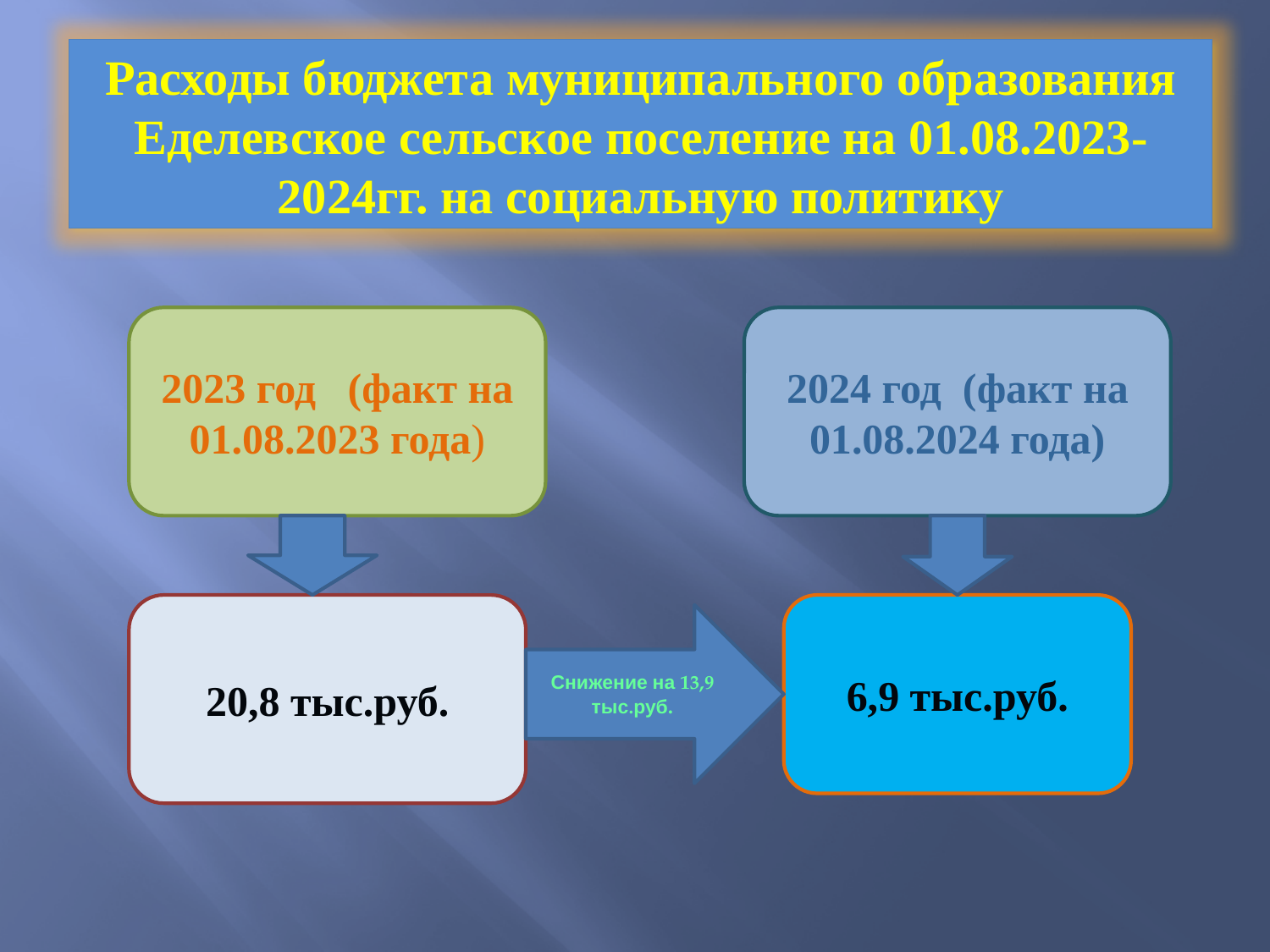

Расходы бюджета муниципального образования Еделевское сельское поселение на 01.08.2023-2024гг. на социальную политику
2023 год   (факт на 01.08.2023 года)
2024 год  (факт на 01.08.2024 года)

20,8 тыс.руб.
6,9 тыс.руб.
Снижение на 13,9 тыс.руб.